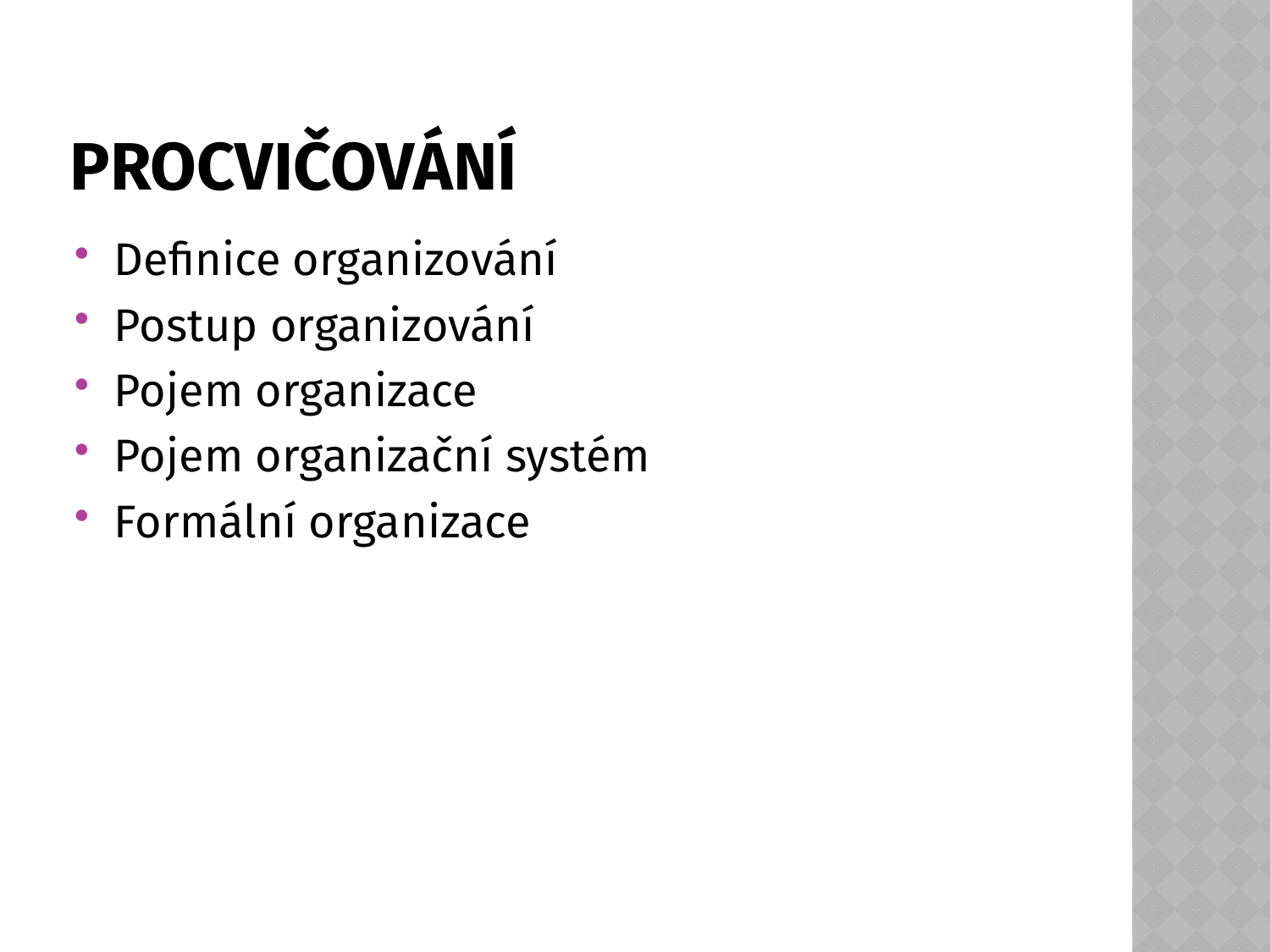

# procvičování
Definice organizování
Postup organizování
Pojem organizace
Pojem organizační systém
Formální organizace